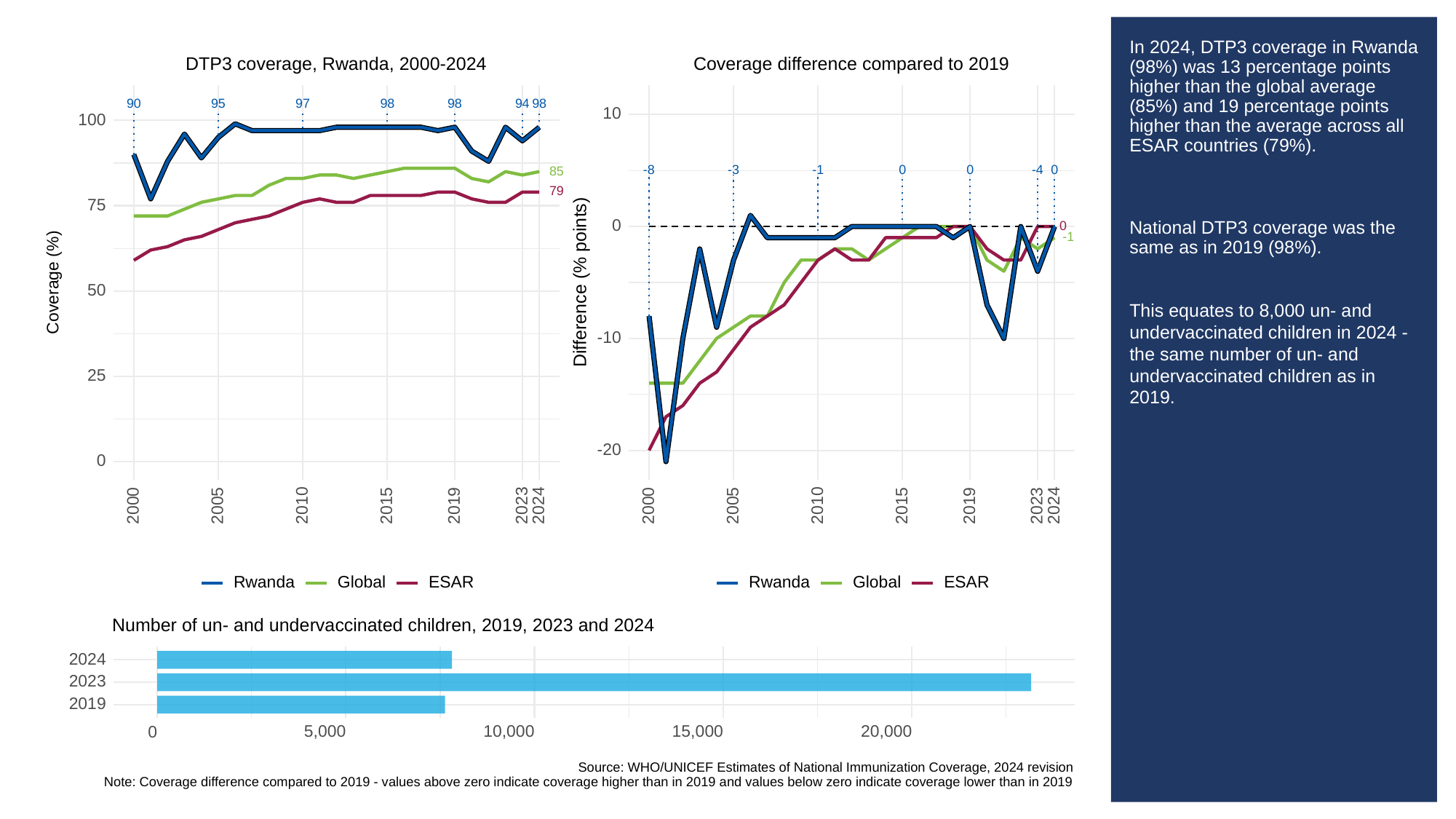

# In 2024, DTP3 coverage in Rwanda (98%) was 13 percentage points higher than the global average (85%) and 19 percentage points higher than the average across all ESAR countries (79%).

National DTP3 coverage was the same as in 2019 (98%).

This equates to 8,000 un- and undervaccinated children in 2024 - the same number of un- and undervaccinated children as in 2019.

Coverage difference compared to 2019
DTP3 coverage, Rwanda, 2000-2024

90
95
97
98
98
94
98
10

100

-3
-8
0
0
0
-1
-4
85

79

75

0
0

-1

Difference (% points)
Coverage (%)

50

-10

25

-20

0

2023
2023
2000
2005
2010
2015
2019
2024
2000
2005
2010
2015
2019
2024
Global
ESAR
Global
ESAR
Rwanda
Rwanda

Number of un- and undervaccinated children, 2019, 2023 and 2024

2024

2023

2019

5,000
10,000
15,000
20,000
0
Source: WHO/UNICEF Estimates of National Immunization Coverage, 2024 revision
Note: Coverage difference compared to 2019 - values above zero indicate coverage higher than in 2019 and values below zero indicate coverage lower than in 2019